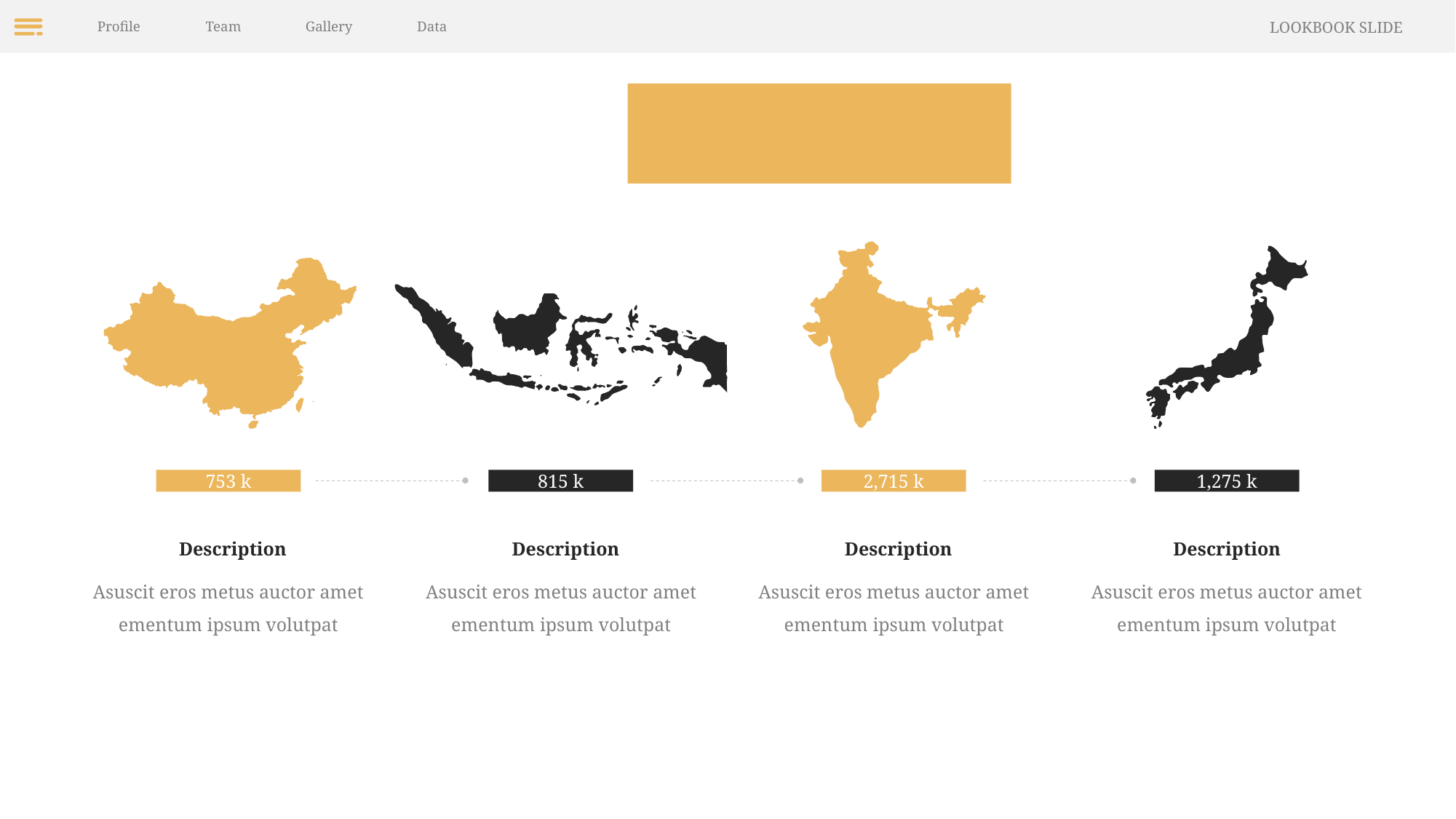

Profile
Team
Gallery
Data
LOOKBOOK SLIDE

Data Infographic

753 k
815 k
2,715 k
1,275 k
Description
Description
Description
Description
Asuscit eros metus auctor amet ementum ipsum volutpat
Asuscit eros metus auctor amet ementum ipsum volutpat
Asuscit eros metus auctor amet ementum ipsum volutpat
Asuscit eros metus auctor amet ementum ipsum volutpat